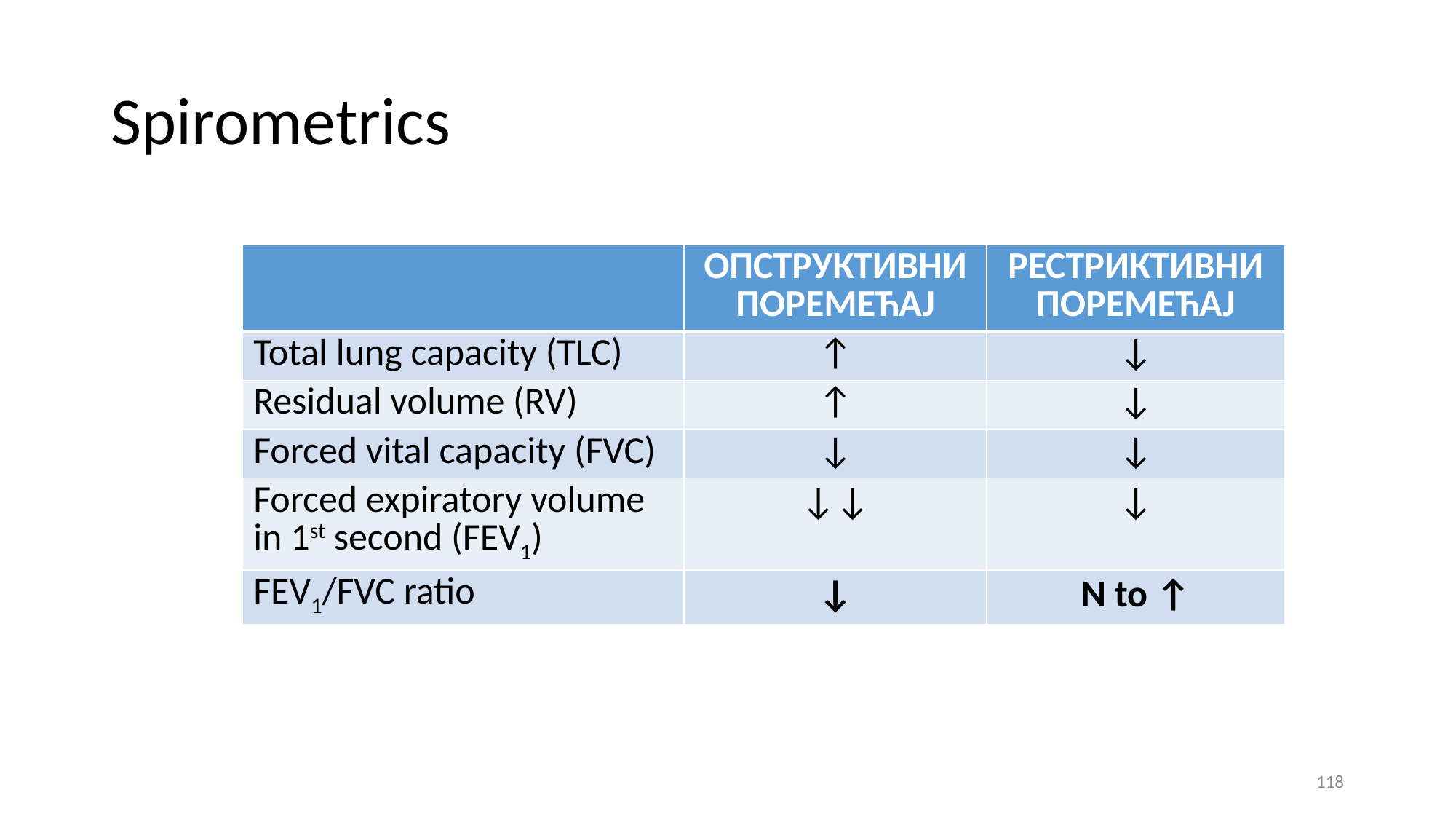

# Spirometrics
|  | ОПСТРУКТИВНИ ПОРЕМЕЋАЈ | РЕСТРИКТИВНИ ПОРЕМЕЋАЈ |
| --- | --- | --- |
| Total lung capacity (TLC) | ↑ | ↓ |
| Residual volume (RV) | ↑ | ↓ |
| Forced vital capacity (FVC) | ↓ | ↓ |
| Forced expiratory volume in 1st second (FEV1) | ↓↓ | ↓ |
| FEV1/FVC ratio | ↓ | N to ↑ |
118